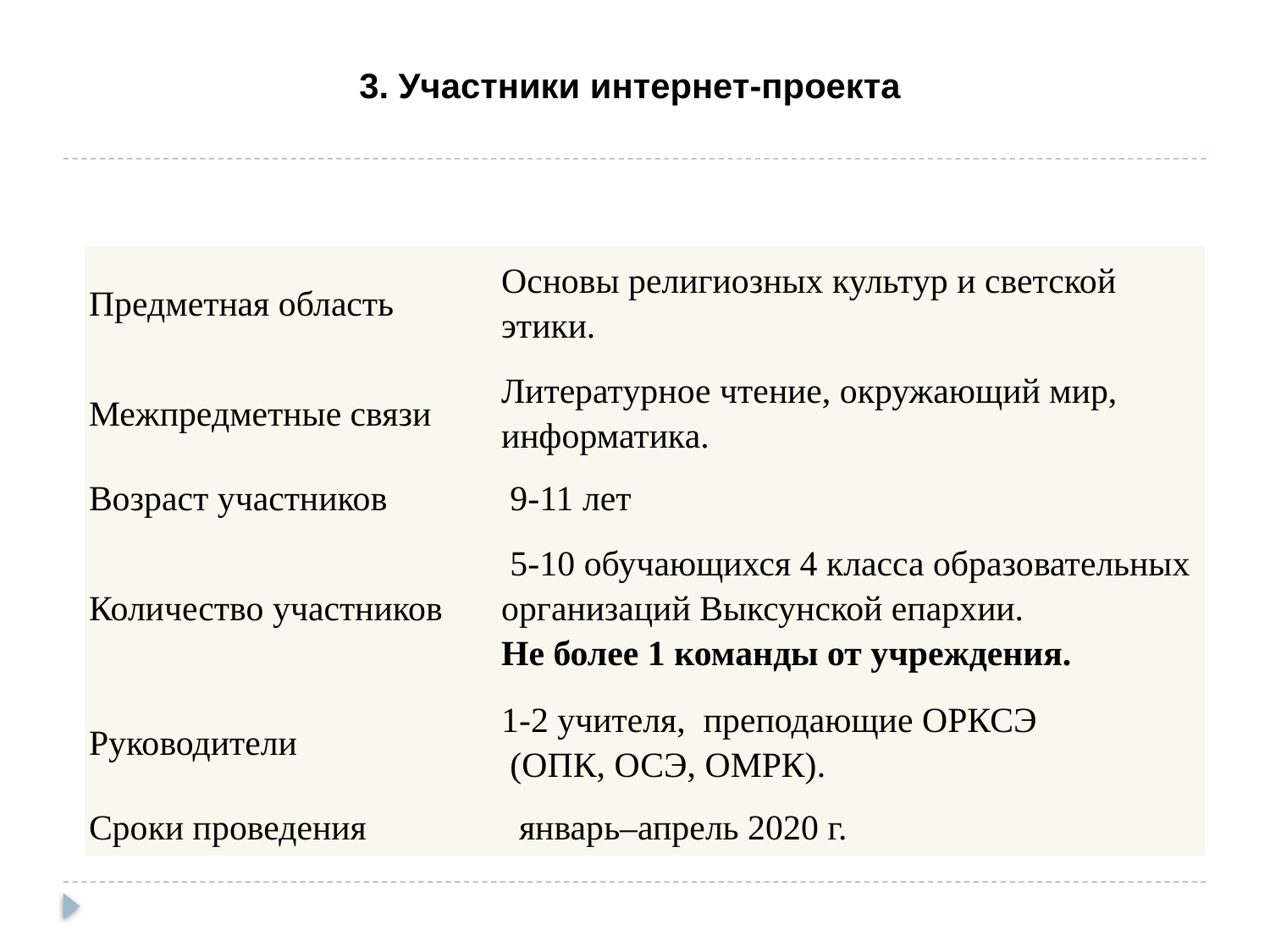

3. Участники интернет-проекта

| Предметная область | Основы религиозных культур и светской этики. |
| --- | --- |
| Межпредметные связи | Литературное чтение, окружающий мир, информатика. |
| Возраст участников | 9-11 лет |
| Количество участников | 5-10 обучающихся 4 класса образовательных организаций Выксунской епархии.  Не более 1 команды от учреждения. |
| Руководители | 1-2 учителя,  преподающие ОРКСЭ (ОПК, ОСЭ, ОМРК). |
| Сроки проведения | январь–апрель 2020 г. |